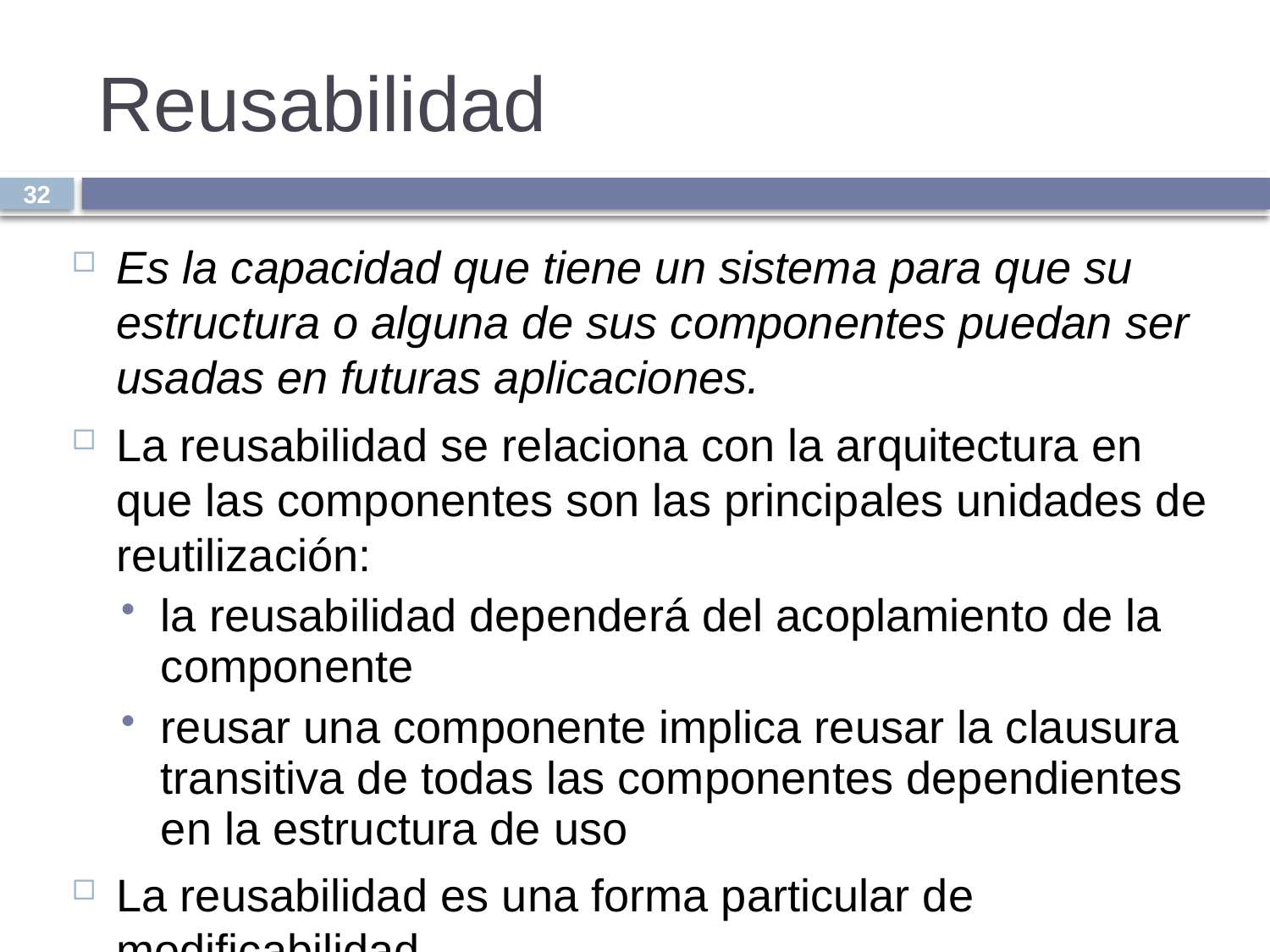

# Reusabilidad
32
Es la capacidad que tiene un sistema para que su estructura o alguna de sus componentes puedan ser usadas en futuras aplicaciones.
La reusabilidad se relaciona con la arquitectura en que las componentes son las principales unidades de reutilización:
la reusabilidad dependerá del acoplamiento de la componente
reusar una componente implica reusar la clausura transitiva de todas las componentes dependientes en la estructura de uso
La reusabilidad es una forma particular de modificabilidad